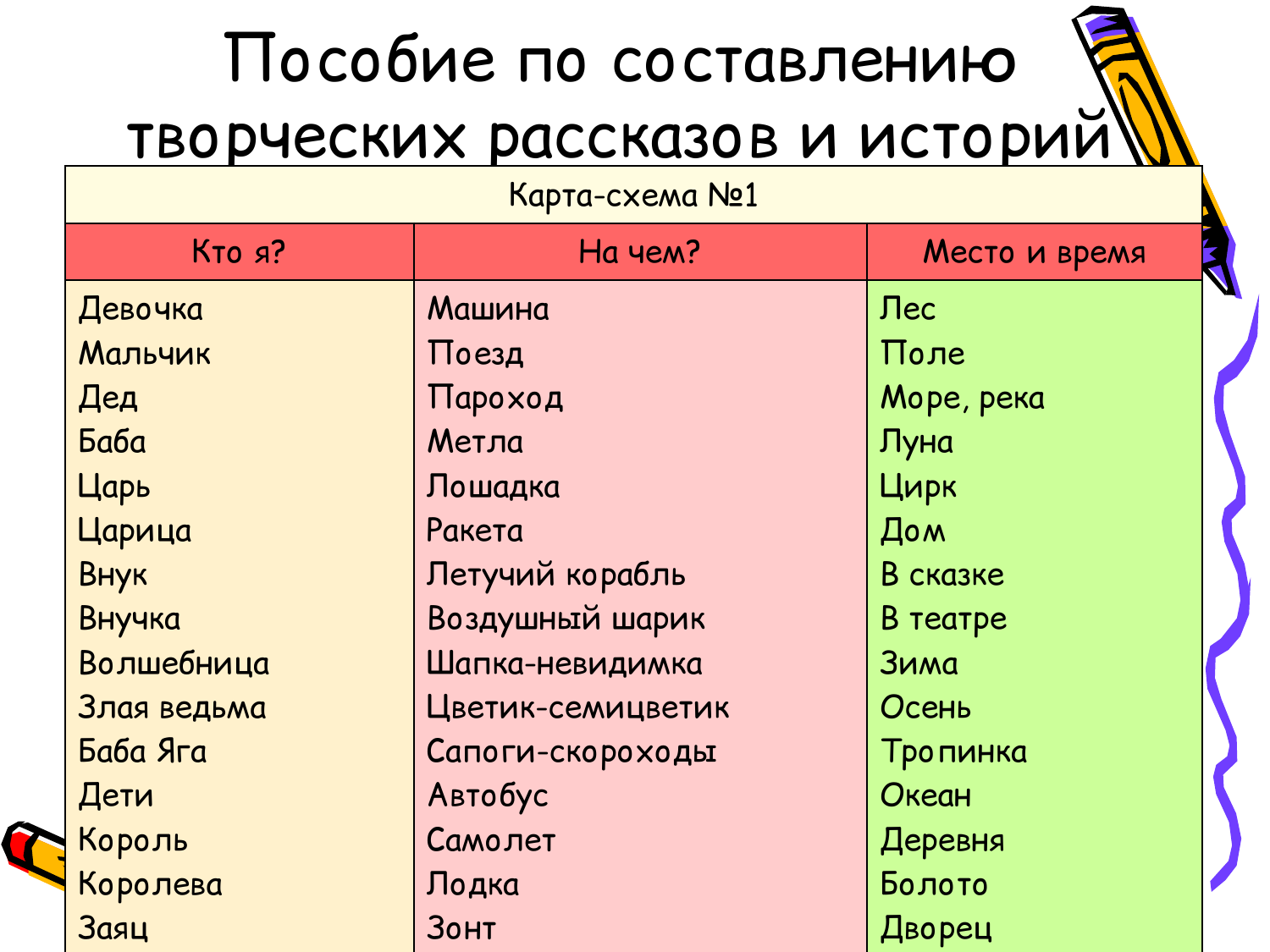

# Пособие по составлению творческих рассказов и историй
| Карта-схема №1 |  |  |
| --- | --- | --- |
| Кто я? | На чем? | Место и время |
| Девочка Мальчик Дед Баба Царь Царица Внук Внучка Волшебница Злая ведьма Баба Яга Дети Король Королева Заяц Лиса Еж | Машина Поезд Пароход Метла Лошадка Ракета Летучий корабль Воздушный шарик Шапка-невидимка Цветик-семицветик Сапоги-скороходы Автобус Самолет Лодка Зонт Зебра | Лес Поле Море, река Луна Цирк Дом В сказке В театре Зима Осень Тропинка Океан Деревня Болото Дворец Зоопарк |